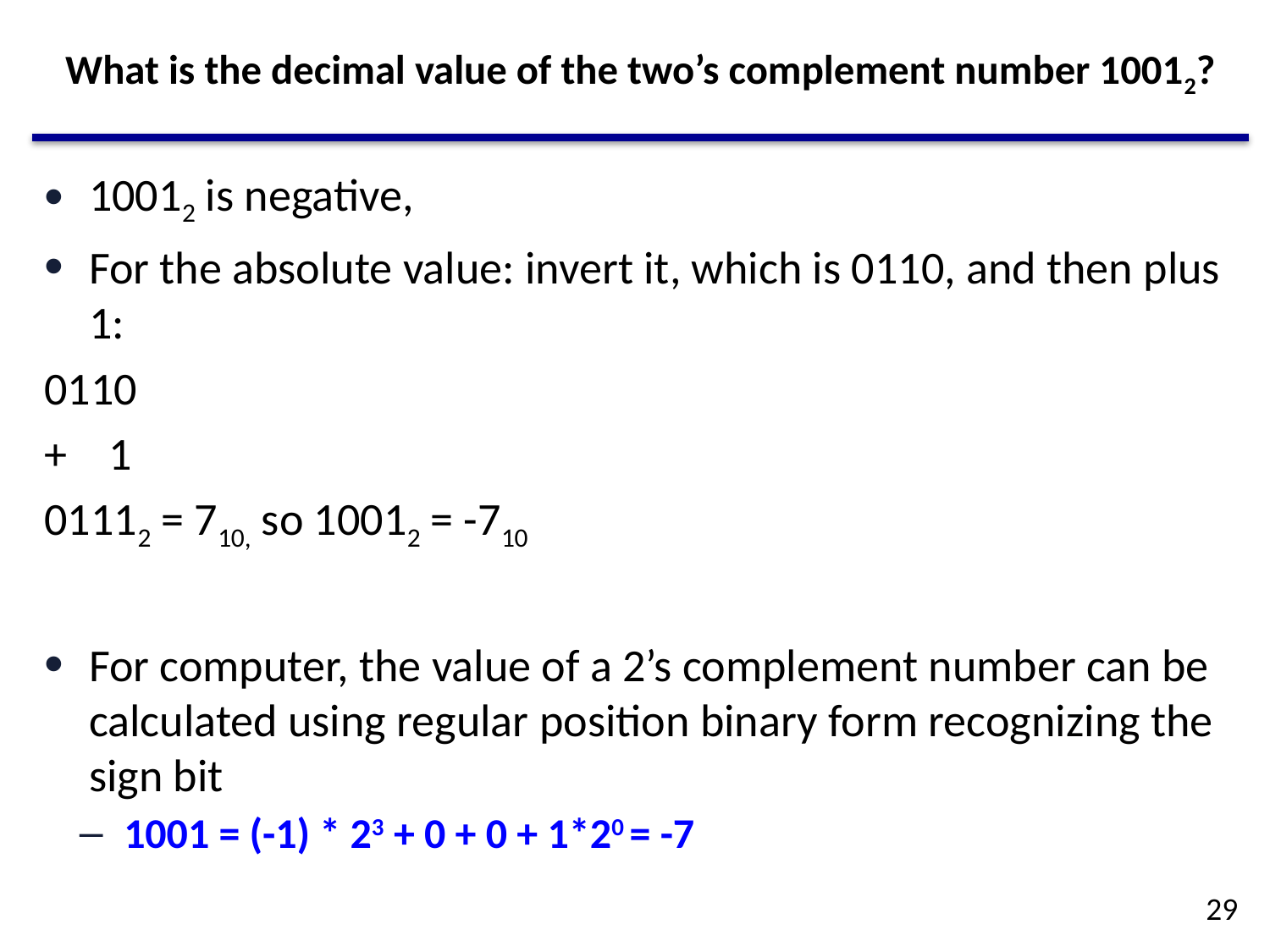

Two’s Complement Examples
# What is the decimal value of the two’s complement number 10012?

10012 is negative,
For the absolute value: invert it, which is 0110, and then plus 1:
0110
+    1
01112 = 710, so 10012 = -710

For computer, the value of a 2’s complement number can be calculated using regular position binary form recognizing the sign bit
1001 = (-1) * 23 + 0 + 0 + 1*20 = -7

29